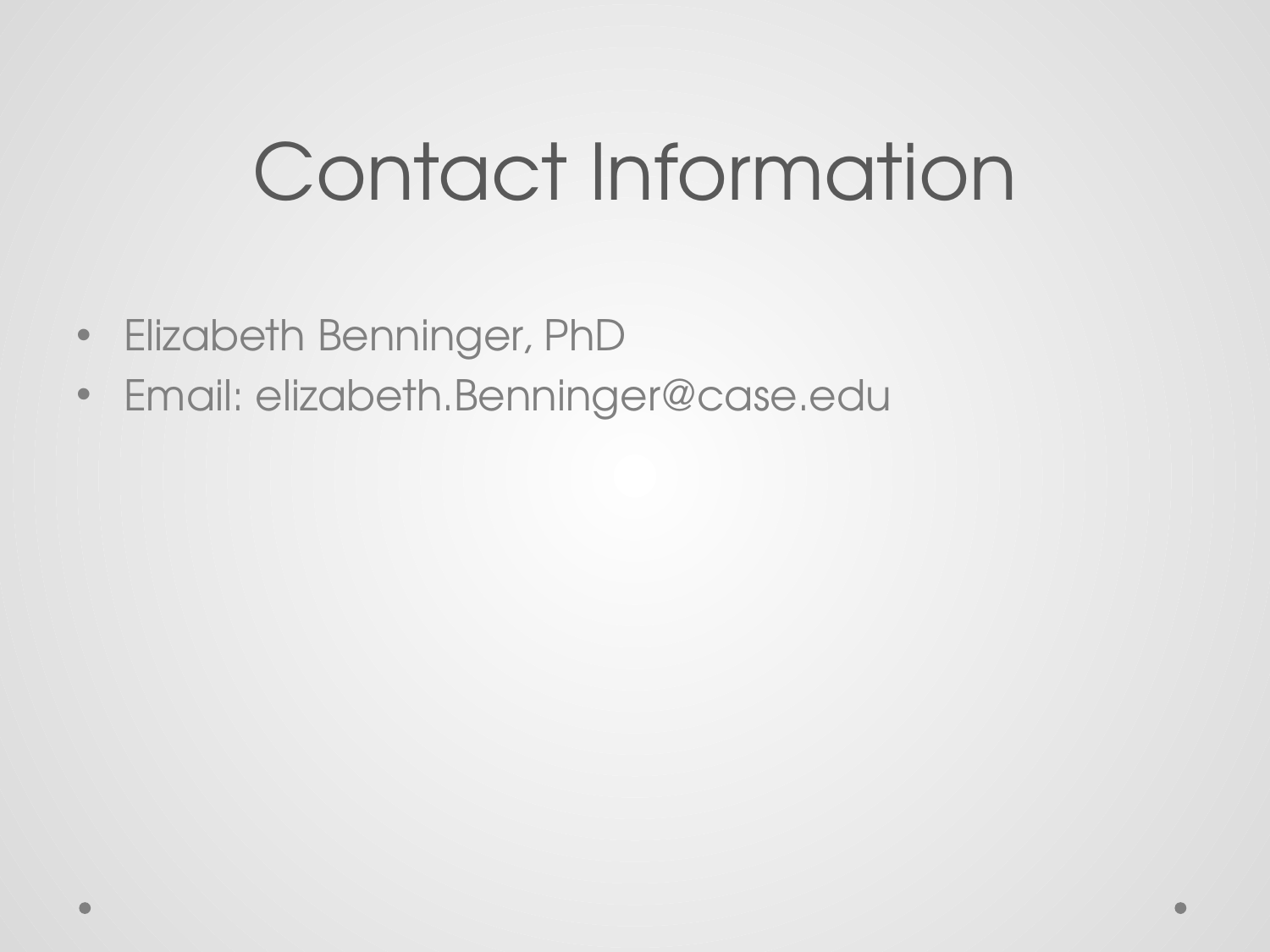

# Contact Information

Elizabeth Benninger, PhD
Email: elizabeth.Benninger@case.edu